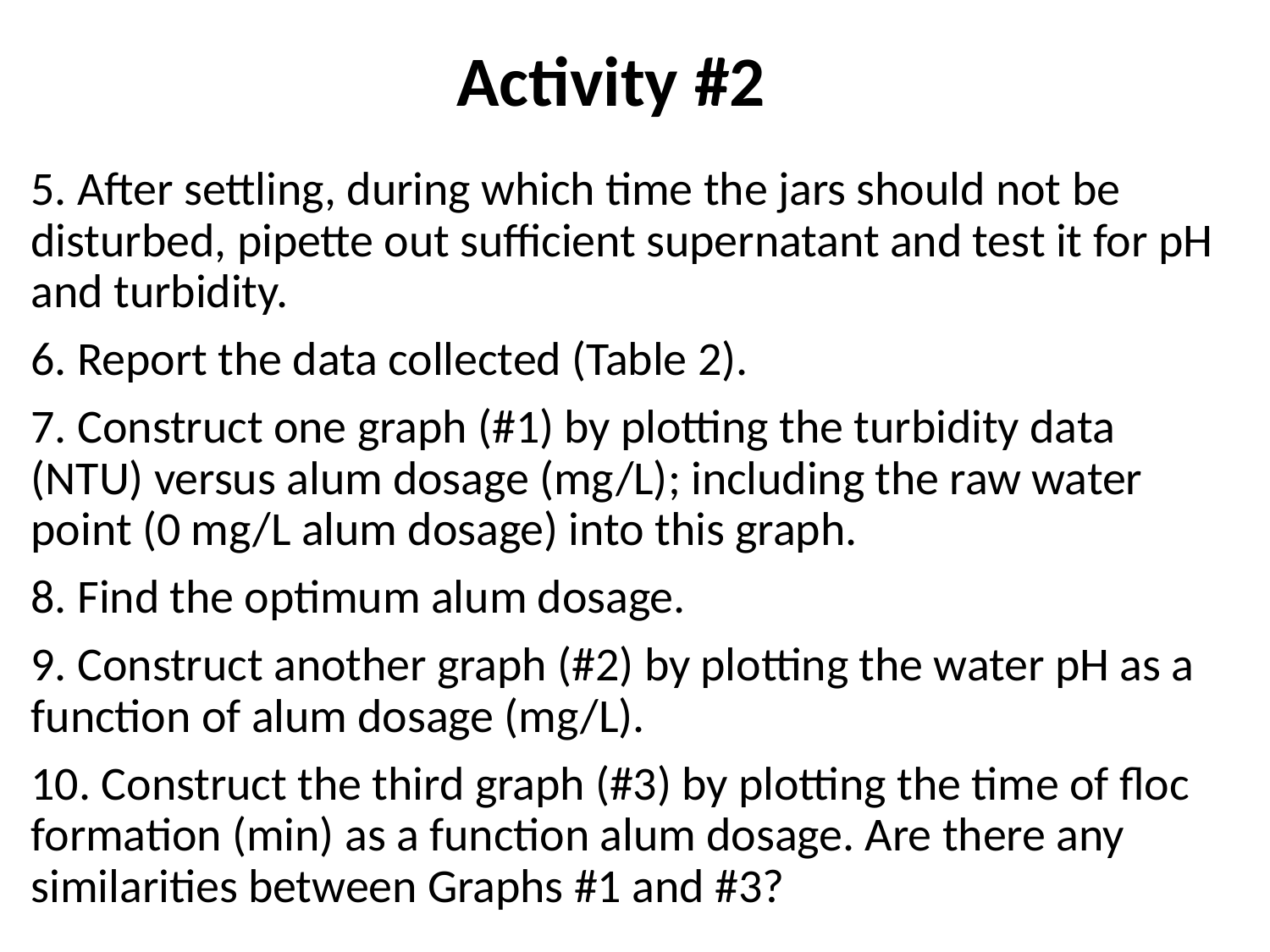

Activity #2
# 5. After settling, during which time the jars should not be disturbed, pipette out sufficient supernatant and test it for pH and turbidity.
6. Report the data collected (Table 2).
7. Construct one graph (#1) by plotting the turbidity data (NTU) versus alum dosage (mg/L); including the raw water point (0 mg/L alum dosage) into this graph.
8. Find the optimum alum dosage.
9. Construct another graph (#2) by plotting the water pH as a function of alum dosage (mg/L).
10. Construct the third graph (#3) by plotting the time of floc formation (min) as a function alum dosage. Are there any similarities between Graphs #1 and #3?